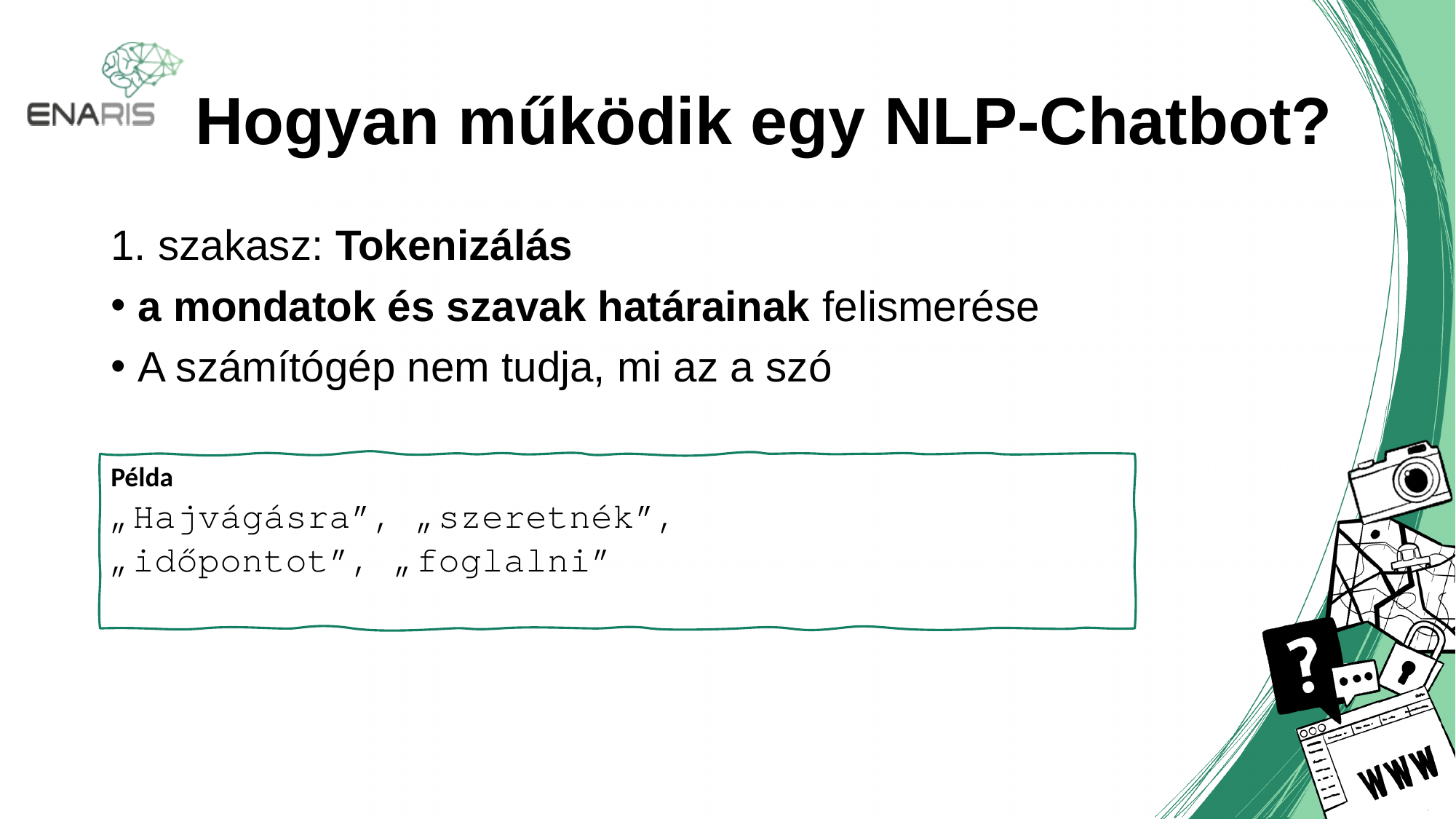

# Hogyan működik egy NLP-Chatbot?
1. szakasz: Tokenizálás
a mondatok és szavak határainak felismerése
A számítógép nem tudja, mi az a szó

Példa
„Hajvágásra”, „szeretnék”,
„időpontot”, „foglalni”